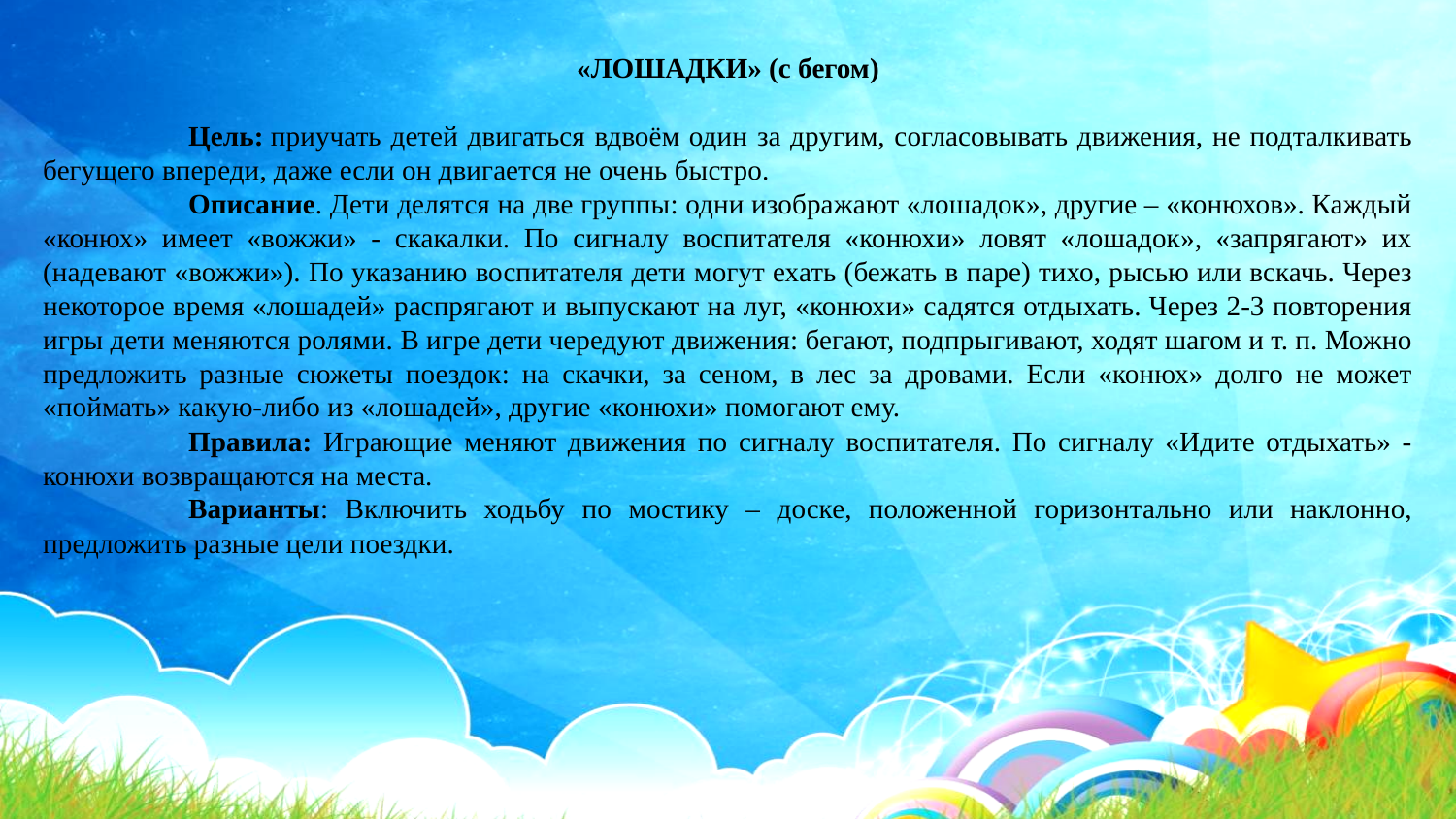

«ЛОШАДКИ» (с бегом)

	Цель: приучать детей двигаться вдвоём один за другим, согласовывать движения, не подталкивать бегущего впереди, даже если он двигается не очень быстро.
	Описание. Дети делятся на две группы: одни изображают «лошадок», другие – «конюхов». Каждый «конюх» имеет «вожжи» - скакалки. По сигналу воспитателя «конюхи» ловят «лошадок», «запрягают» их (надевают «вожжи»). По указанию воспитателя дети могут ехать (бежать в паре) тихо, рысью или вскачь. Через некоторое время «лошадей» распрягают и выпускают на луг, «конюхи» садятся отдыхать. Через 2-3 повторения игры дети меняются ролями. В игре дети чередуют движения: бегают, подпрыгивают, ходят шагом и т. п. Можно предложить разные сюжеты поездок: на скачки, за сеном, в лес за дровами. Если «конюх» долго не может «поймать» какую-либо из «лошадей», другие «конюхи» помогают ему.
	Правила: Играющие меняют движения по сигналу воспитателя. По сигналу «Идите отдыхать» - конюхи возвращаются на места.
	Варианты: Включить ходьбу по мостику – доске, положенной горизонтально или наклонно, предложить разные цели поездки.